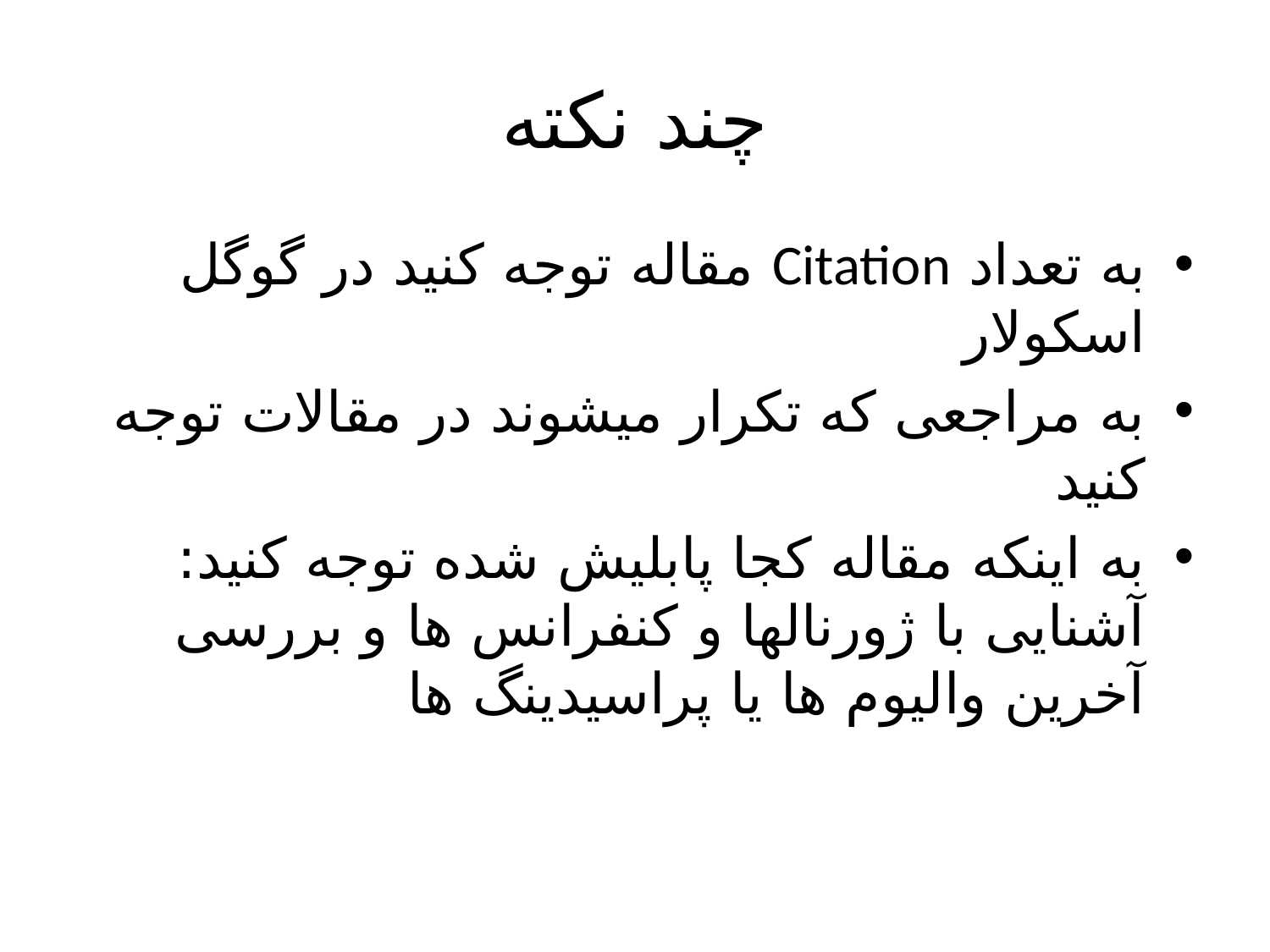

# چند نکته
به تعداد Citation مقاله توجه کنید در گوگل اسکولار
به مراجعی که تکرار میشوند در مقالات توجه کنید
به اینکه مقاله کجا پابلیش شده توجه کنید: آشنایی با ژورنالها و کنفرانس ها و بررسی آخرین والیوم ها یا پراسیدینگ ها